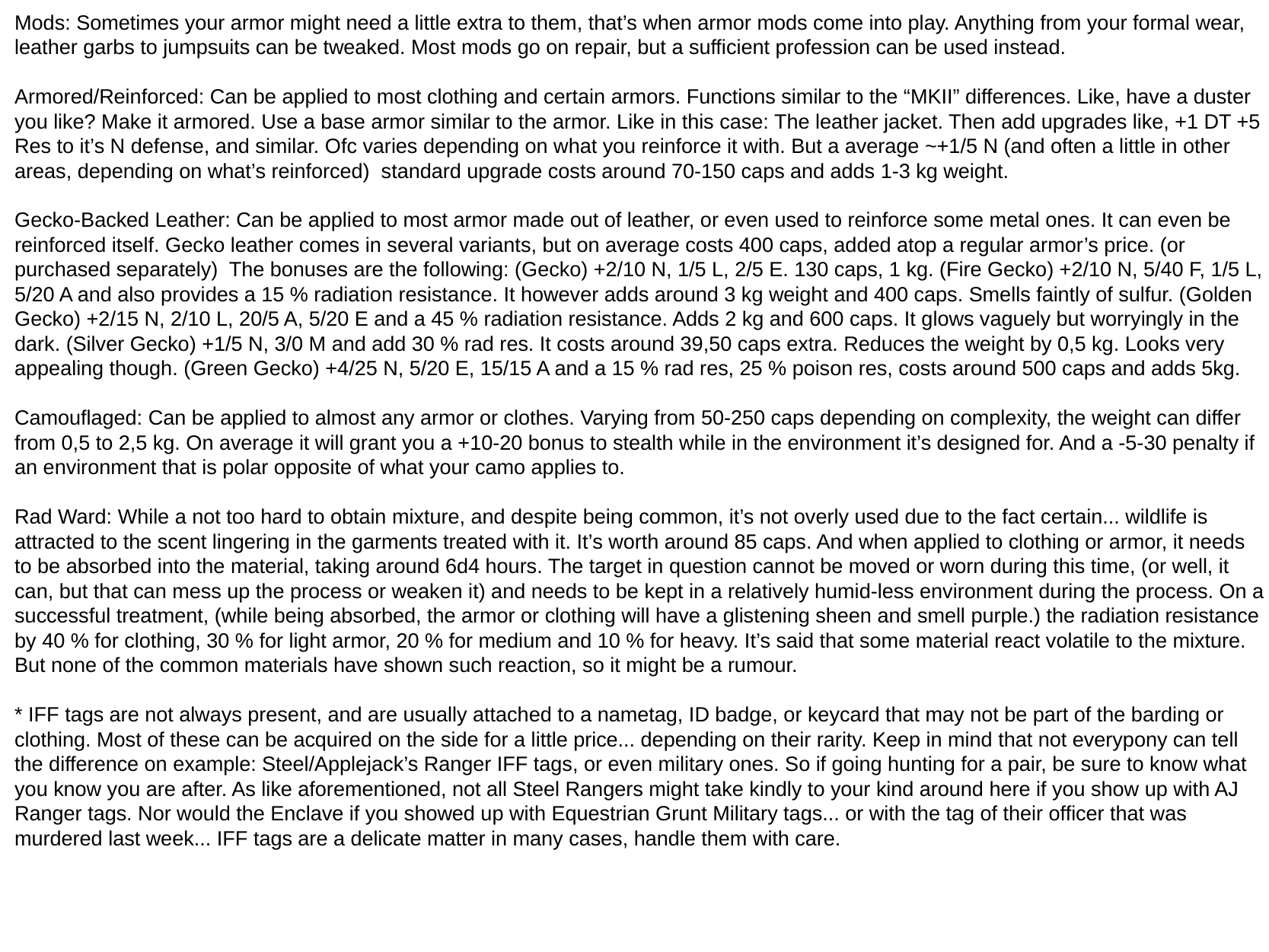

Mods: Sometimes your armor might need a little extra to them, that’s when armor mods come into play. Anything from your formal wear, leather garbs to jumpsuits can be tweaked. Most mods go on repair, but a sufficient profession can be used instead.

Armored/Reinforced: Can be applied to most clothing and certain armors. Functions similar to the “MKII” differences. Like, have a duster you like? Make it armored. Use a base armor similar to the armor. Like in this case: The leather jacket. Then add upgrades like, +1 DT +5 Res to it’s N defense, and similar. Ofc varies depending on what you reinforce it with. But a average ~+1/5 N (and often a little in other areas, depending on what’s reinforced)  standard upgrade costs around 70-150 caps and adds 1-3 kg weight.

Gecko-Backed Leather: Can be applied to most armor made out of leather, or even used to reinforce some metal ones. It can even be reinforced itself. Gecko leather comes in several variants, but on average costs 400 caps, added atop a regular armor’s price. (or purchased separately)  The bonuses are the following: (Gecko) +2/10 N, 1/5 L, 2/5 E. 130 caps, 1 kg. (Fire Gecko) +2/10 N, 5/40 F, 1/5 L, 5/20 A and also provides a 15 % radiation resistance. It however adds around 3 kg weight and 400 caps. Smells faintly of sulfur. (Golden Gecko) +2/15 N, 2/10 L, 20/5 A, 5/20 E and a 45 % radiation resistance. Adds 2 kg and 600 caps. It glows vaguely but worryingly in the dark. (Silver Gecko) +1/5 N, 3/0 M and add 30 % rad res. It costs around 39,50 caps extra. Reduces the weight by 0,5 kg. Looks very appealing though. (Green Gecko) +4/25 N, 5/20 E, 15/15 A and a 15 % rad res, 25 % poison res, costs around 500 caps and adds 5kg.

Camouflaged: Can be applied to almost any armor or clothes. Varying from 50-250 caps depending on complexity, the weight can differ from 0,5 to 2,5 kg. On average it will grant you a +10-20 bonus to stealth while in the environment it’s designed for. And a -5-30 penalty if an environment that is polar opposite of what your camo applies to.

Rad Ward: While a not too hard to obtain mixture, and despite being common, it’s not overly used due to the fact certain... wildlife is attracted to the scent lingering in the garments treated with it. It’s worth around 85 caps. And when applied to clothing or armor, it needs to be absorbed into the material, taking around 6d4 hours. The target in question cannot be moved or worn during this time, (or well, it can, but that can mess up the process or weaken it) and needs to be kept in a relatively humid-less environment during the process. On a successful treatment, (while being absorbed, the armor or clothing will have a glistening sheen and smell purple.) the radiation resistance by 40 % for clothing, 30 % for light armor, 20 % for medium and 10 % for heavy. It’s said that some material react volatile to the mixture. But none of the common materials have shown such reaction, so it might be a rumour.

* IFF tags are not always present, and are usually attached to a nametag, ID badge, or keycard that may not be part of the barding or clothing. Most of these can be acquired on the side for a little price... depending on their rarity. Keep in mind that not everypony can tell the difference on example: Steel/Applejack’s Ranger IFF tags, or even military ones. So if going hunting for a pair, be sure to know what you know you are after. As like aforementioned, not all Steel Rangers might take kindly to your kind around here if you show up with AJ Ranger tags. Nor would the Enclave if you showed up with Equestrian Grunt Military tags... or with the tag of their officer that was murdered last week... IFF tags are a delicate matter in many cases, handle them with care.